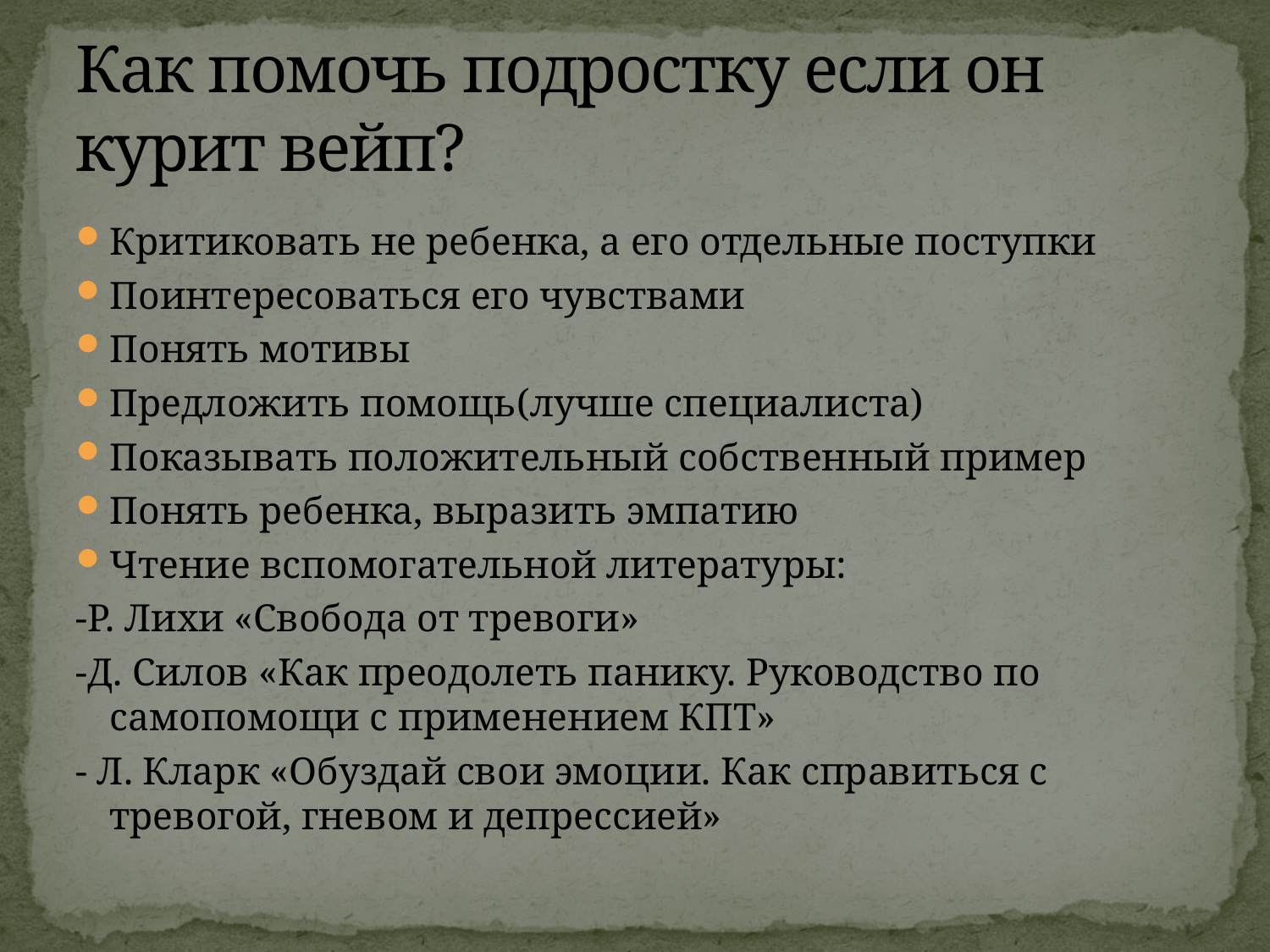

# Как помочь подростку если он курит вейп?
Критиковать не ребенка, а его отдельные поступки
Поинтересоваться его чувствами
Понять мотивы
Предложить помощь(лучше специалиста)
Показывать положительный собственный пример
Понять ребенка, выразить эмпатию
Чтение вспомогательной литературы:
-Р. Лихи «Свобода от тревоги»
-Д. Силов «Как преодолеть панику. Руководство по самопомощи с применением КПТ»
- Л. Кларк «Обуздай свои эмоции. Как справиться с тревогой, гневом и депрессией»